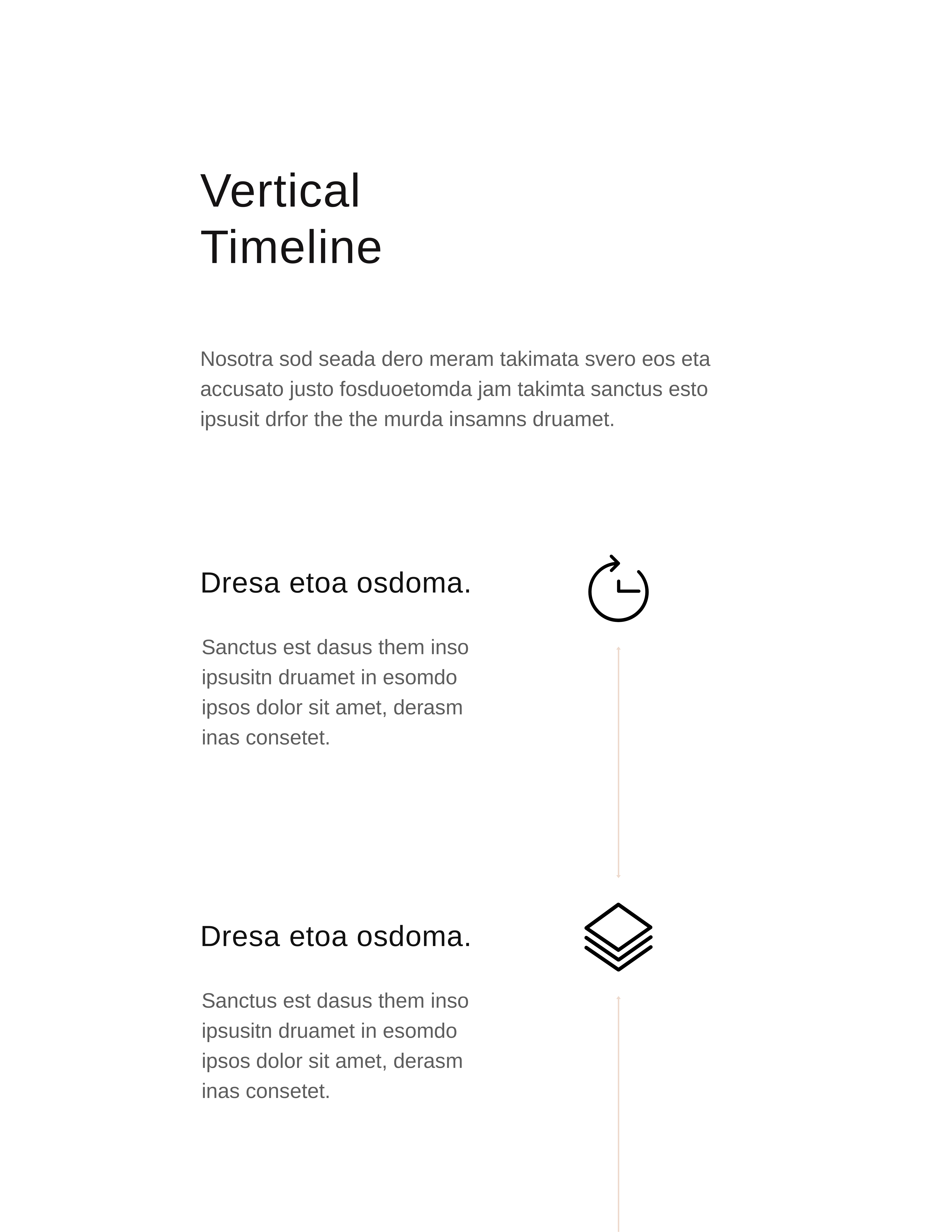

Vertical
Timeline
Nosotra sod seada dero meram takimata svero eos eta accusato justo fosduoetomda jam takimta sanctus esto ipsusit drfor the the murda insamns druamet.

Dresa etoa osdoma.
Sanctus est dasus them inso ipsusitn druamet in esomdo ipsos dolor sit amet, derasm inas consetet.

Dresa etoa osdoma.
Sanctus est dasus them inso ipsusitn druamet in esomdo ipsos dolor sit amet, derasm inas consetet.